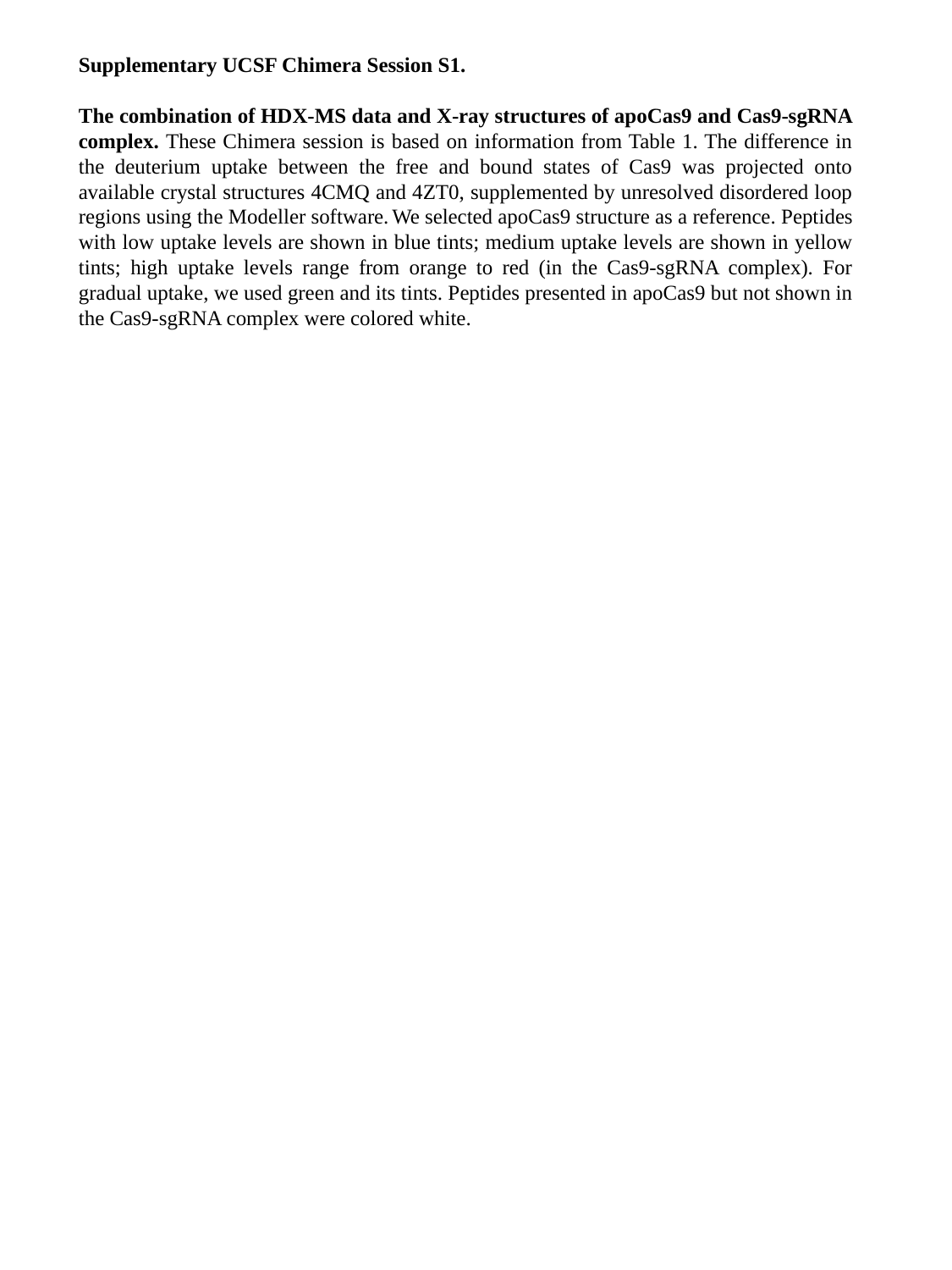

Supplementary UCSF Chimera Session S1.

The combination of HDX-MS data and X-ray structures of apoCas9 and Cas9-sgRNA complex. These Chimera session is based on information from Table 1. The difference in the deuterium uptake between the free and bound states of Cas9 was projected onto available crystal structures 4CMQ and 4ZT0, supplemented by unresolved disordered loop regions using the Modeller software.  We selected apoCas9 structure as a reference. Peptides with low uptake levels are shown in blue tints; medium uptake levels are shown in yellow tints; high uptake levels range from orange to red (in the Cas9-sgRNA complex). For gradual uptake, we used green and its tints. Peptides presented in apoCas9 but not shown in the Cas9-sgRNA complex were colored white.